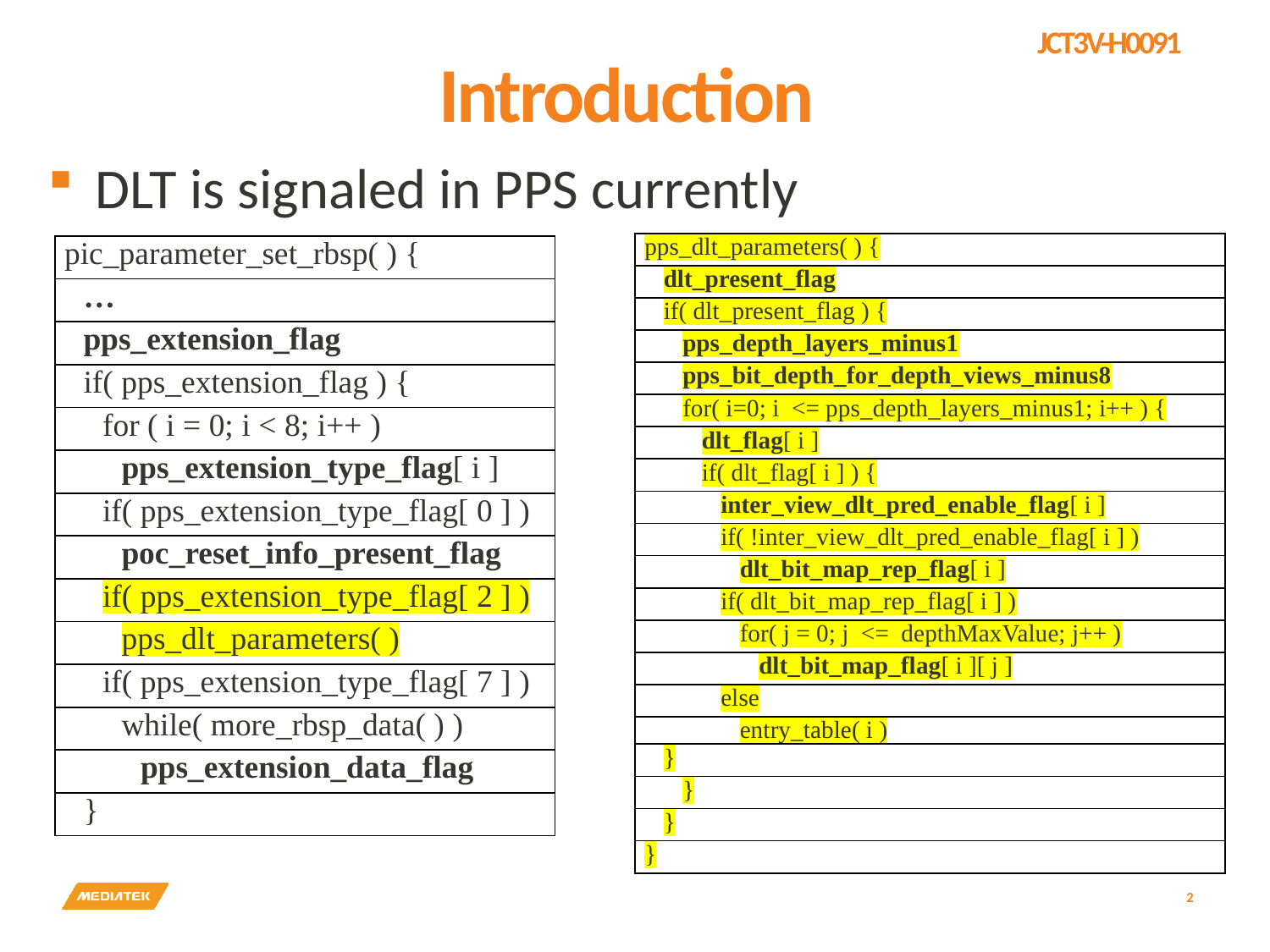

# Introduction
DLT is signaled in PPS currently

| pps\_dlt\_parameters( ) { |
| --- |
| dlt\_present\_flag |
| if( dlt\_present\_flag ) { |
| pps\_depth\_layers\_minus1 |
| pps\_bit\_depth\_for\_depth\_views\_minus8 |
| for( i=0; i <= pps\_depth\_layers\_minus1; i++ ) { |
| dlt\_flag[ i ] |
| if( dlt\_flag[ i ] ) { |
| inter\_view\_dlt\_pred\_enable\_flag[ i ] |
| if( !inter\_view\_dlt\_pred\_enable\_flag[ i ] ) |
| dlt\_bit\_map\_rep\_flag[ i ] |
| if( dlt\_bit\_map\_rep\_flag[ i ] ) |
| for( j = 0; j <= depthMaxValue; j++ ) |
| dlt\_bit\_map\_flag[ i ][ j ] |
| else |
| entry\_table( i ) |
| } |
| } |
| } |
| } |
| pic\_parameter\_set\_rbsp( ) { |
| --- |
| … |
| pps\_extension\_flag |
| if( pps\_extension\_flag ) { |
| for ( i = 0; i < 8; i++ ) |
| pps\_extension\_type\_flag[ i ] |
| if( pps\_extension\_type\_flag[ 0 ] ) |
| poc\_reset\_info\_present\_flag |
| if( pps\_extension\_type\_flag[ 2 ] ) |
| pps\_dlt\_parameters( ) |
| if( pps\_extension\_type\_flag[ 7 ] ) |
| while( more\_rbsp\_data( ) ) |
| pps\_extension\_data\_flag |
| } |
2